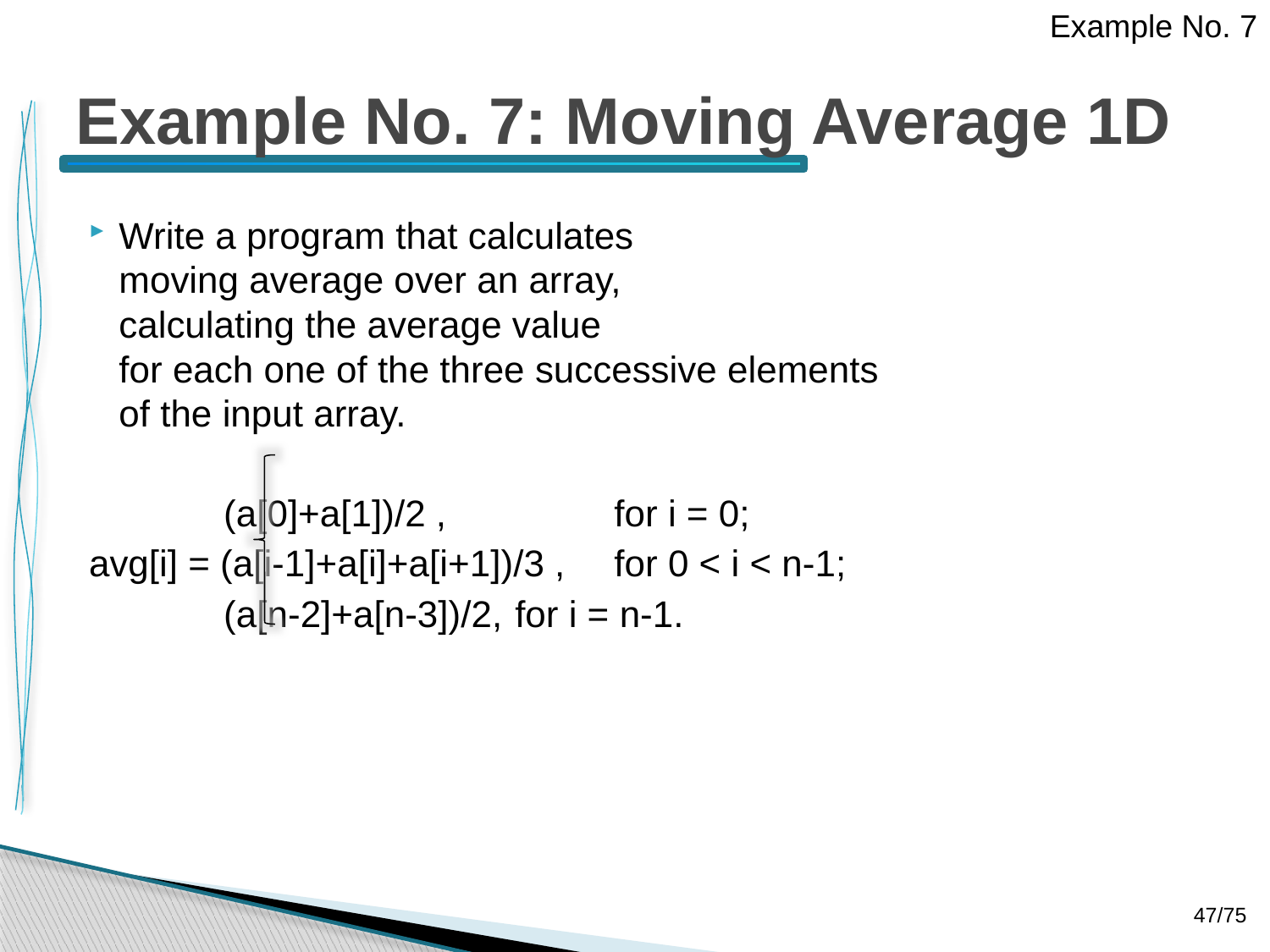

Example No. 7
# Example No. 7: Moving Average 1D
Write a program that calculates
moving average over an array,
calculating the average value
for each one of the three successive elements
of the input array.

             (a[0]+a[1])/2 ,              	for i = 0;
avg[i] = (a[i-1]+a[i]+a[i+1])/3 , 	for 0 < i < n-1;
             (a[n-2]+a[n-3])/2,		for i = n-1.